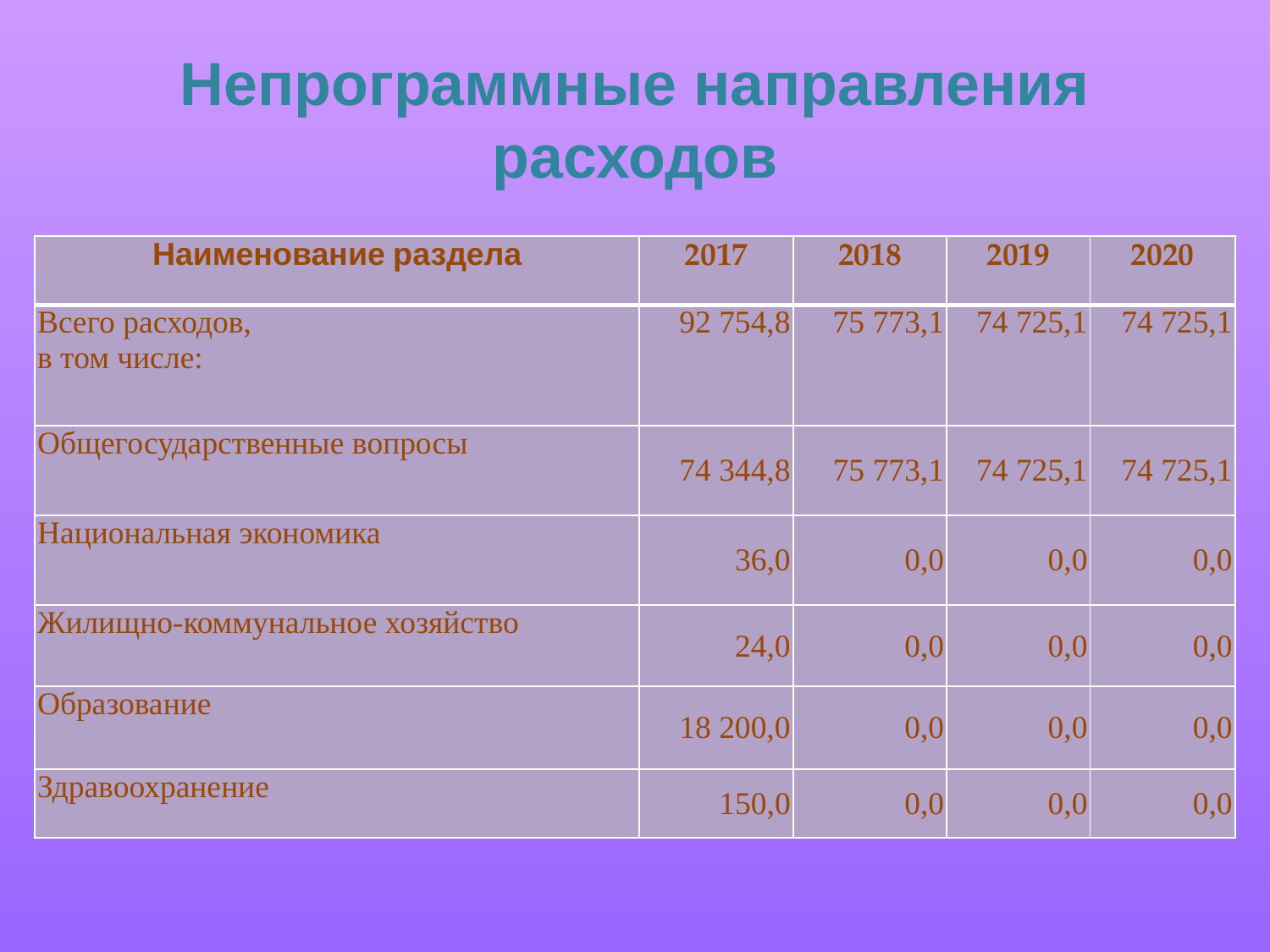

# Непрограммные направления расходов
| Наименование раздела | 2017 | 2018 | 2019 | 2020 |
| --- | --- | --- | --- | --- |
| Всего расходов, в том числе: | 92 754,8 | 75 773,1 | 74 725,1 | 74 725,1 |
| Общегосударственные вопросы | 74 344,8 | 75 773,1 | 74 725,1 | 74 725,1 |
| Национальная экономика | 36,0 | 0,0 | 0,0 | 0,0 |
| Жилищно-коммунальное хо­зяйство | 24,0 | 0,0 | 0,0 | 0,0 |
| Образование | 18 200,0 | 0,0 | 0,0 | 0,0 |
| Здравоохранение | 150,0 | 0,0 | 0,0 | 0,0 |